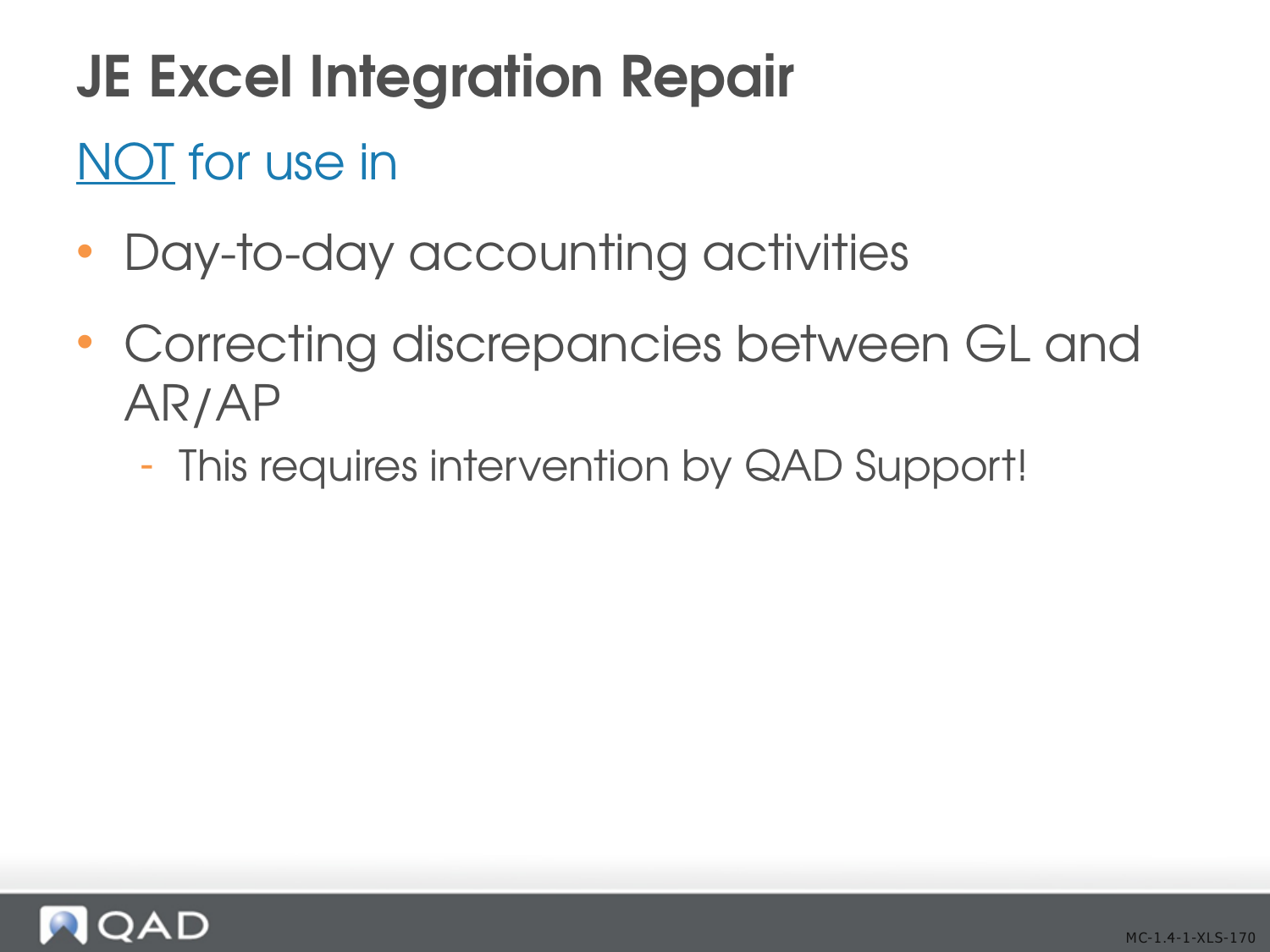

# JE Excel Integration Repair
NOT for use in
Day-to-day accounting activities
Correcting discrepancies between GL and AR/AP
This requires intervention by QAD Support!

MC-1.4-1-XLS-170